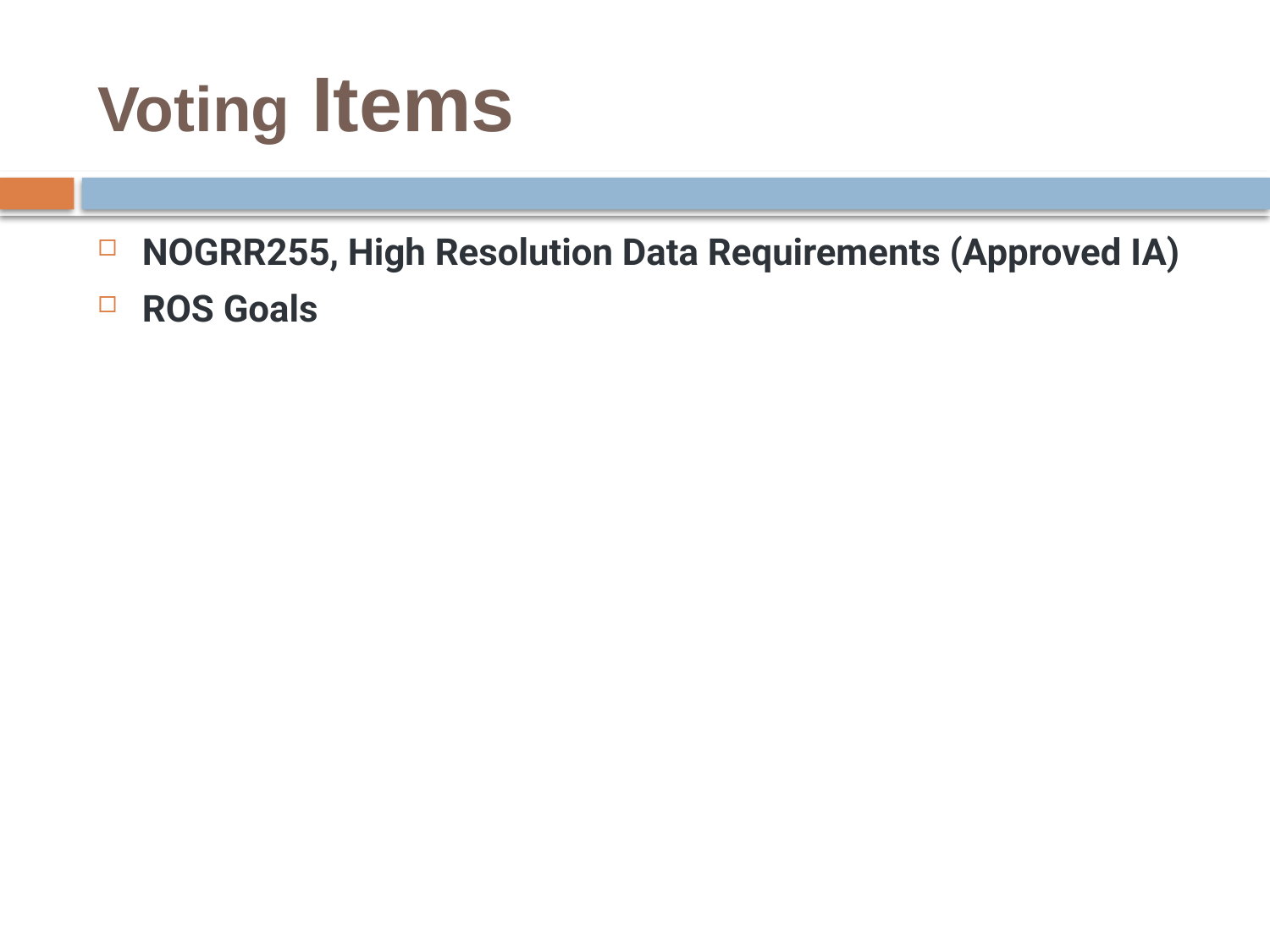

# Voting Items
NOGRR255, High Resolution Data Requirements (Approved IA)
ROS Goals